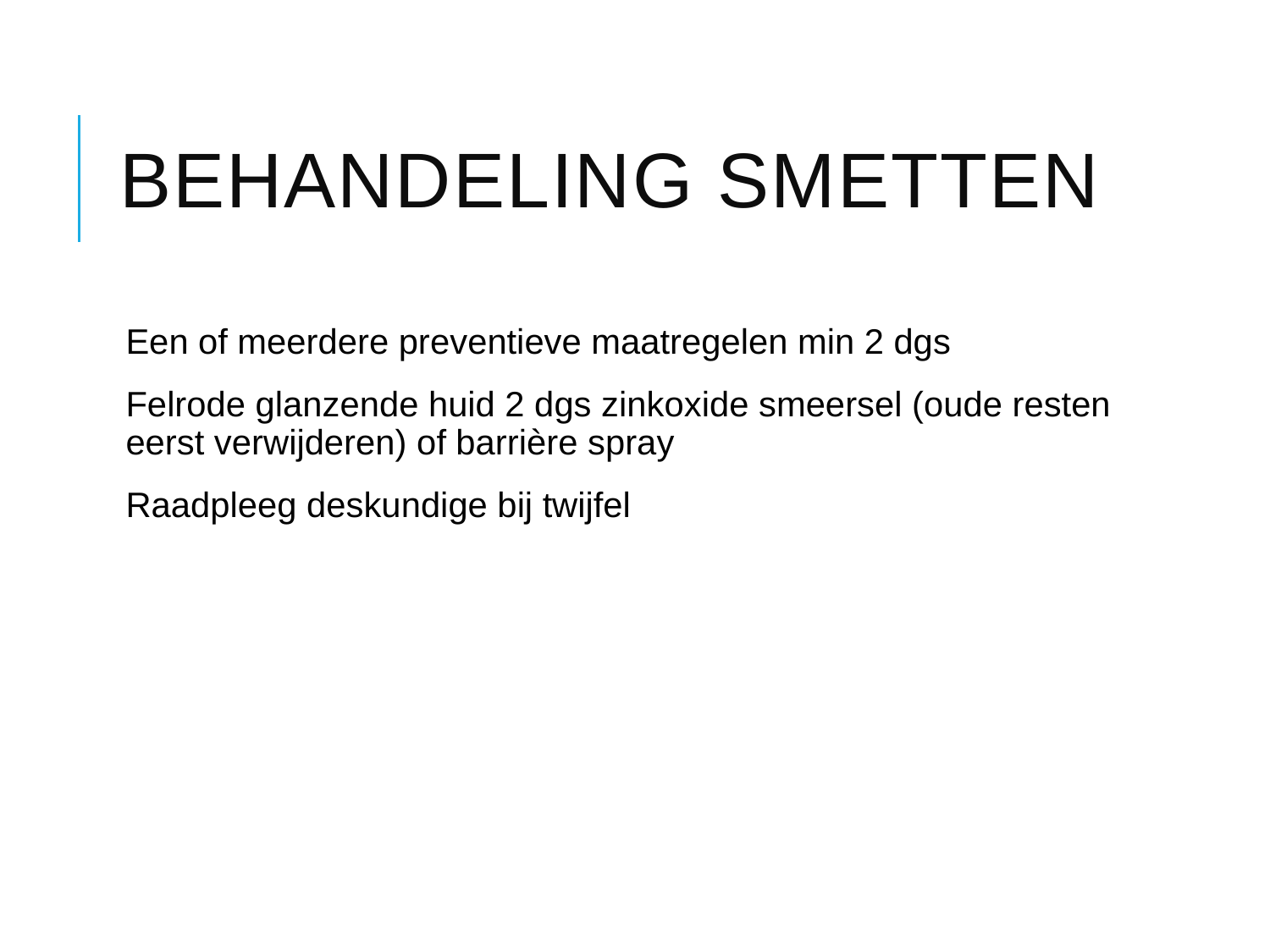

# Behandeling smetten
Een of meerdere preventieve maatregelen min 2 dgs
Felrode glanzende huid 2 dgs zinkoxide smeersel (oude resten eerst verwijderen) of barrière spray
Raadpleeg deskundige bij twijfel